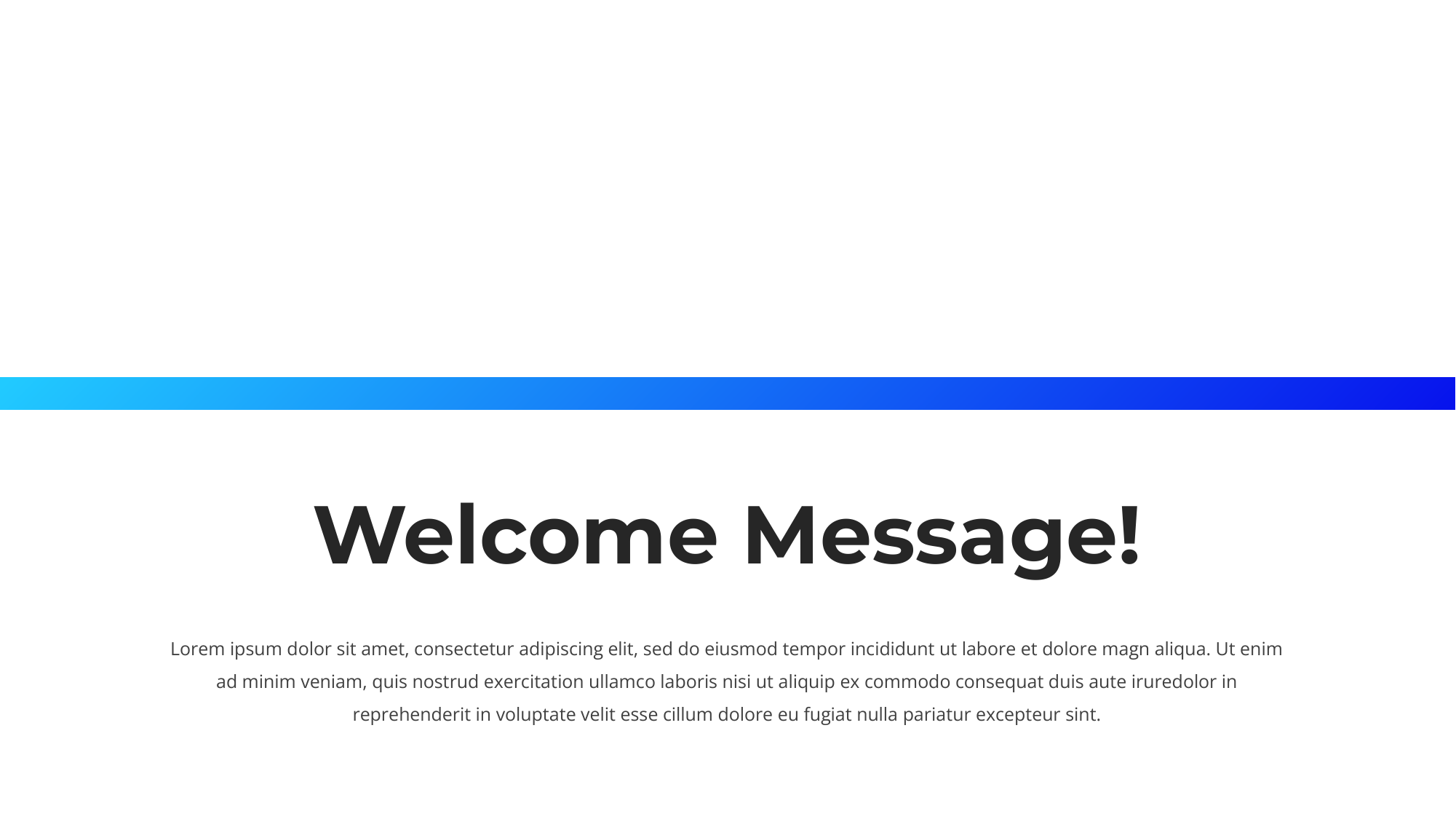

Welcome Message!
Lorem ipsum dolor sit amet, consectetur adipiscing elit, sed do eiusmod tempor incididunt ut labore et dolore magn aliqua. Ut enim ad minim veniam, quis nostrud exercitation ullamco laboris nisi ut aliquip ex commodo consequat duis aute iruredolor in reprehenderit in voluptate velit esse cillum dolore eu fugiat nulla pariatur excepteur sint.